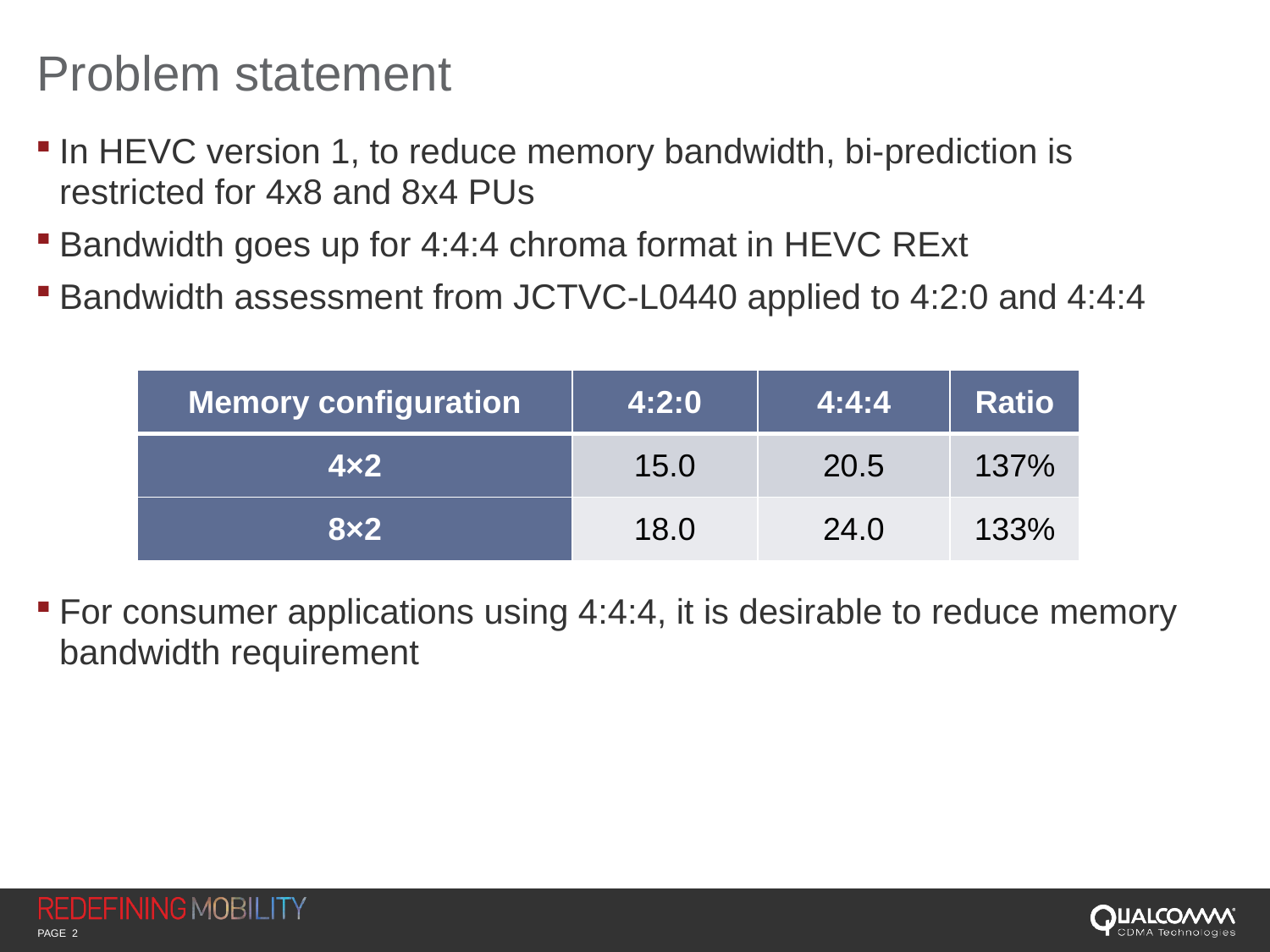

# Problem statement
In HEVC version 1, to reduce memory bandwidth, bi-prediction is restricted for 4x8 and 8x4 PUs
Bandwidth goes up for 4:4:4 chroma format in HEVC RExt
Bandwidth assessment from JCTVC-L0440 applied to 4:2:0 and 4:4:4

For consumer applications using 4:4:4, it is desirable to reduce memory bandwidth requirement

| Memory configuration | 4:2:0 | 4:4:4 | Ratio |
| --- | --- | --- | --- |
| 4×2 | 15.0 | 20.5 | 137% |
| 8×2 | 18.0 | 24.0 | 133% |